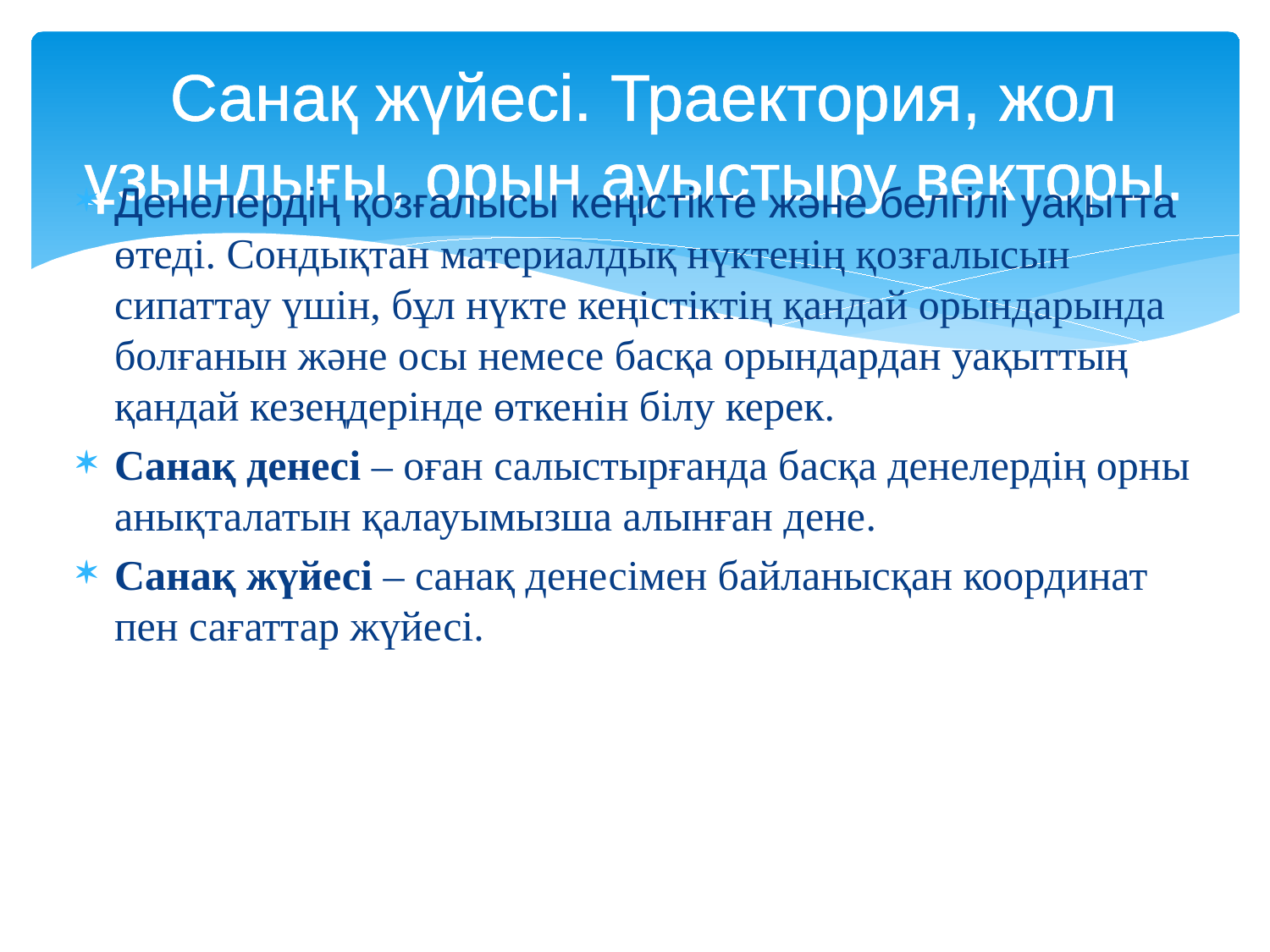

# Санақ жүйесі. Траектория, жол ұзындығы, орын ауыстыру векторы.
Денелердің қозғалысы кеңістікте және белгілі уақытта өтеді. Сондықтан материалдық нүктенің қозғалысын сипаттау үшін, бұл нүкте кеңістіктің қандай орындарында болғанын және осы немесе басқа орындардан уақыттың қандай кезеңдерінде өткенін білу керек.
Санақ денесі – оған салыстырғанда басқа денелердің орны анықталатын қалауымызша алынған дене.
Санақ жүйесі – санақ денесімен байланысқан координат пен сағаттар жүйесі.